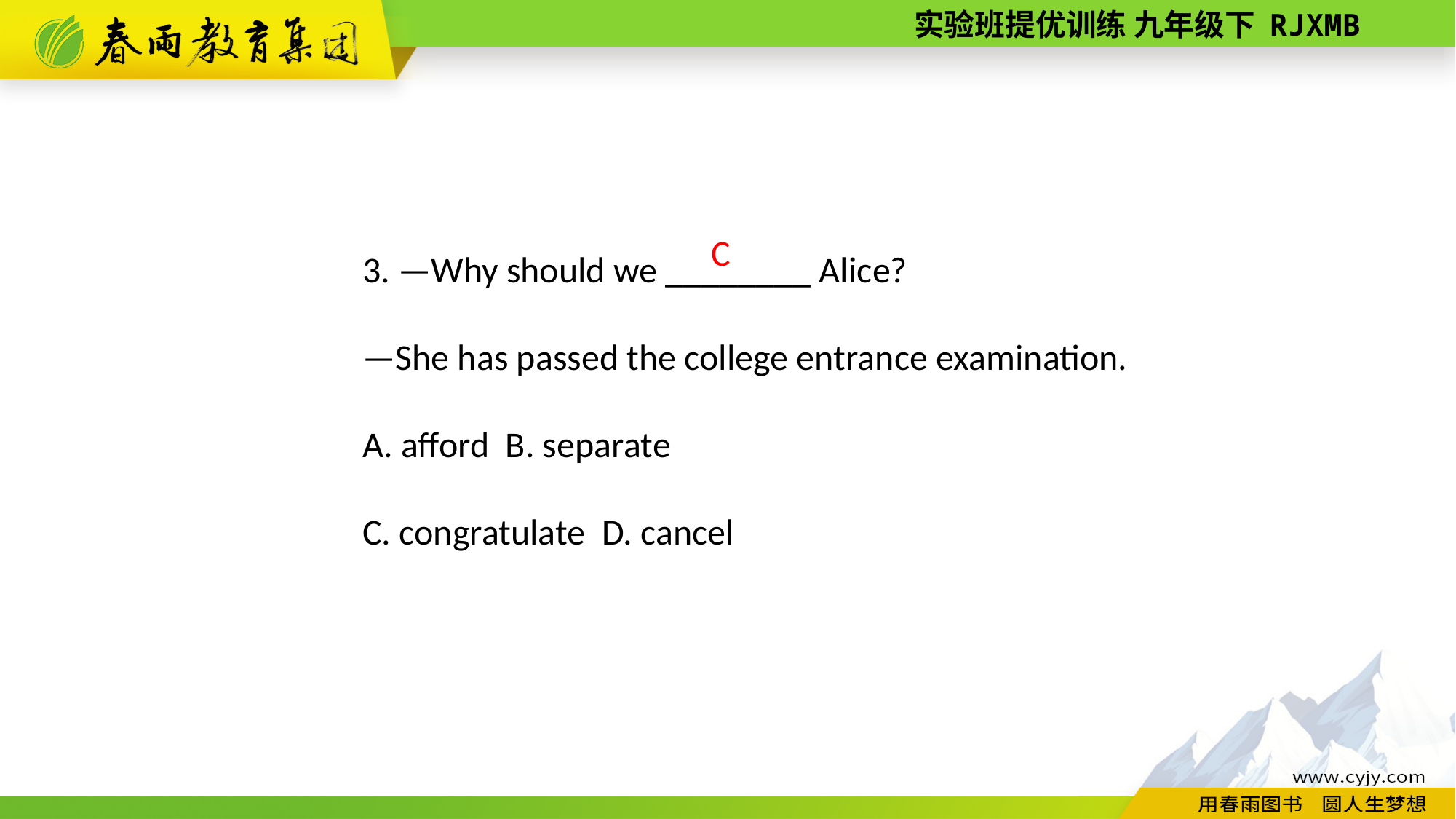

3. —Why should we ________ Alice?
—She has passed the college entrance examination.
A. afford  B. separate
C. congratulate  D. cancel
C